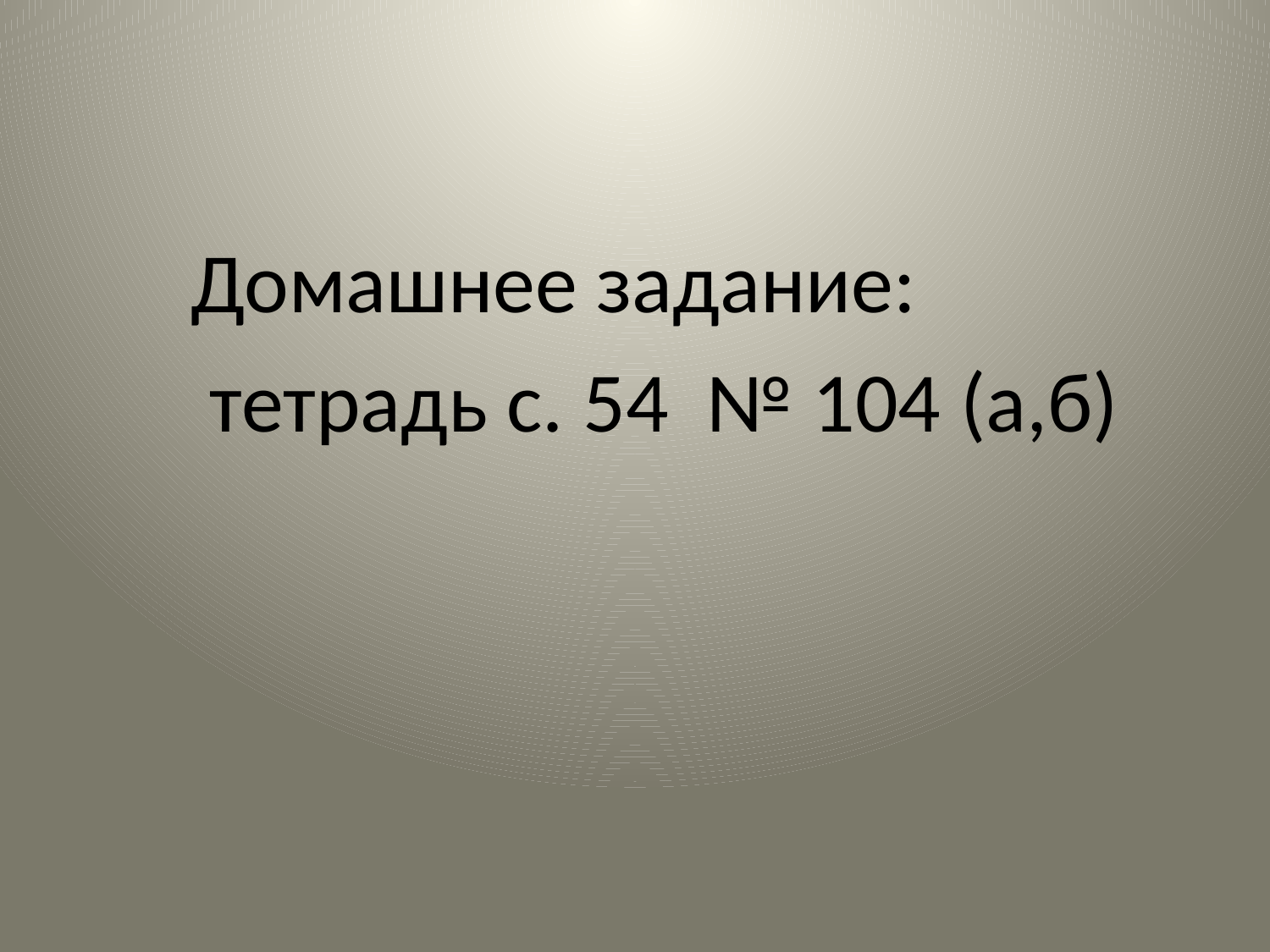

#
      Домашнее задание:
       тетрадь с. 54  № 104 (а,б)